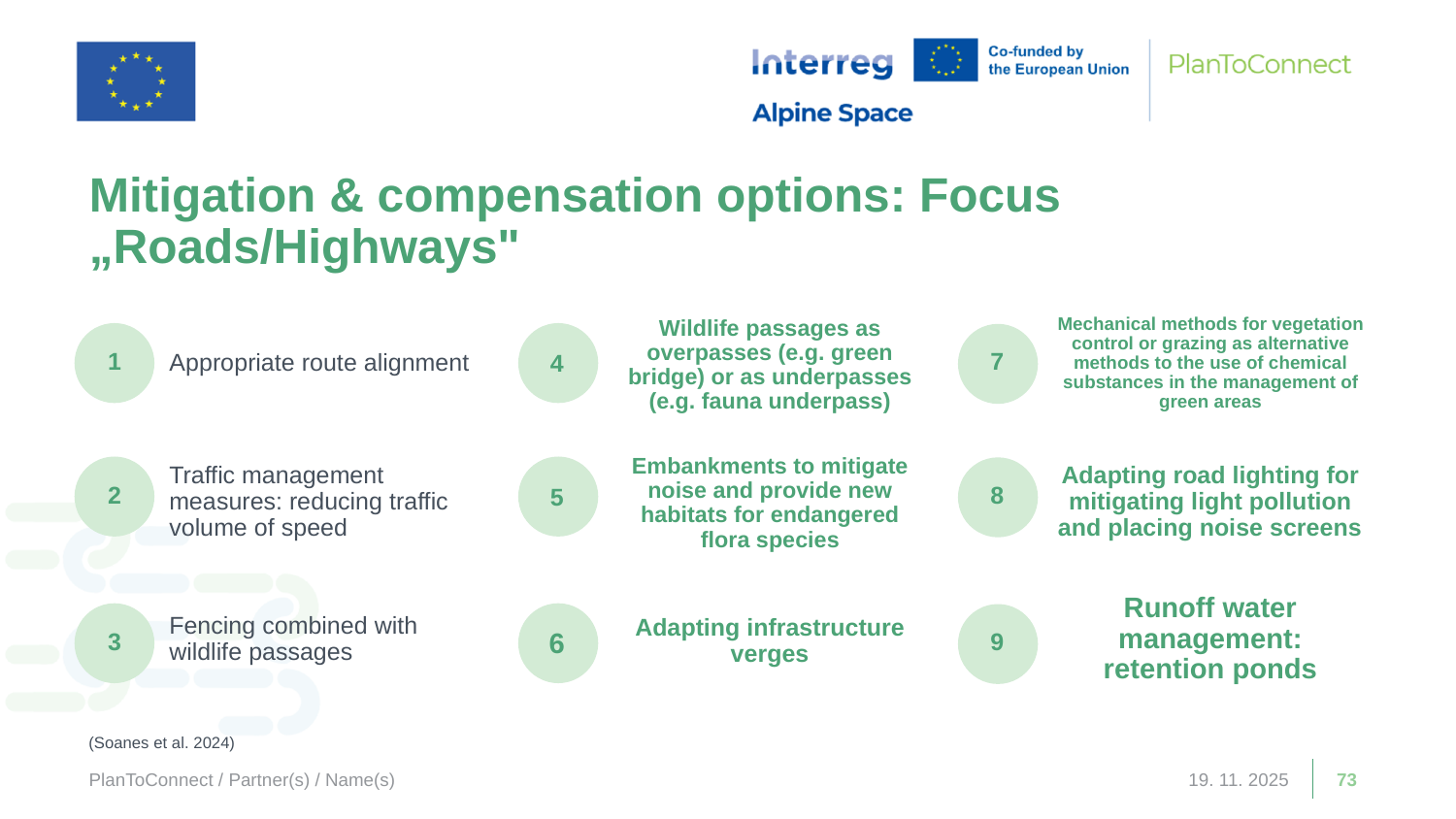

# Mitigation & compensation options: Focus „Roads/Highways"
Appropriate route alignment
Mechanical methods for vegetation control or grazing as alternative methods to the use of chemical substances in the management of green areas
Wildlife passages as overpasses (e.g. green bridge) or as underpasses (e.g. fauna underpass)
1
7
4
Traffic management measures: reducing traffic volume of speed
Adapting road lighting for mitigating light pollution and placing noise screens
Embankments to mitigate noise and provide new habitats for endangered flora species
2
8
5
Fencing combined with wildlife passages
Runoff water management: retention ponds
Adapting infrastructure verges
3
9
6
(Soanes et al. 2024)
PlanToConnect / Partner(s) / Name(s)
19. 11. 2025
73